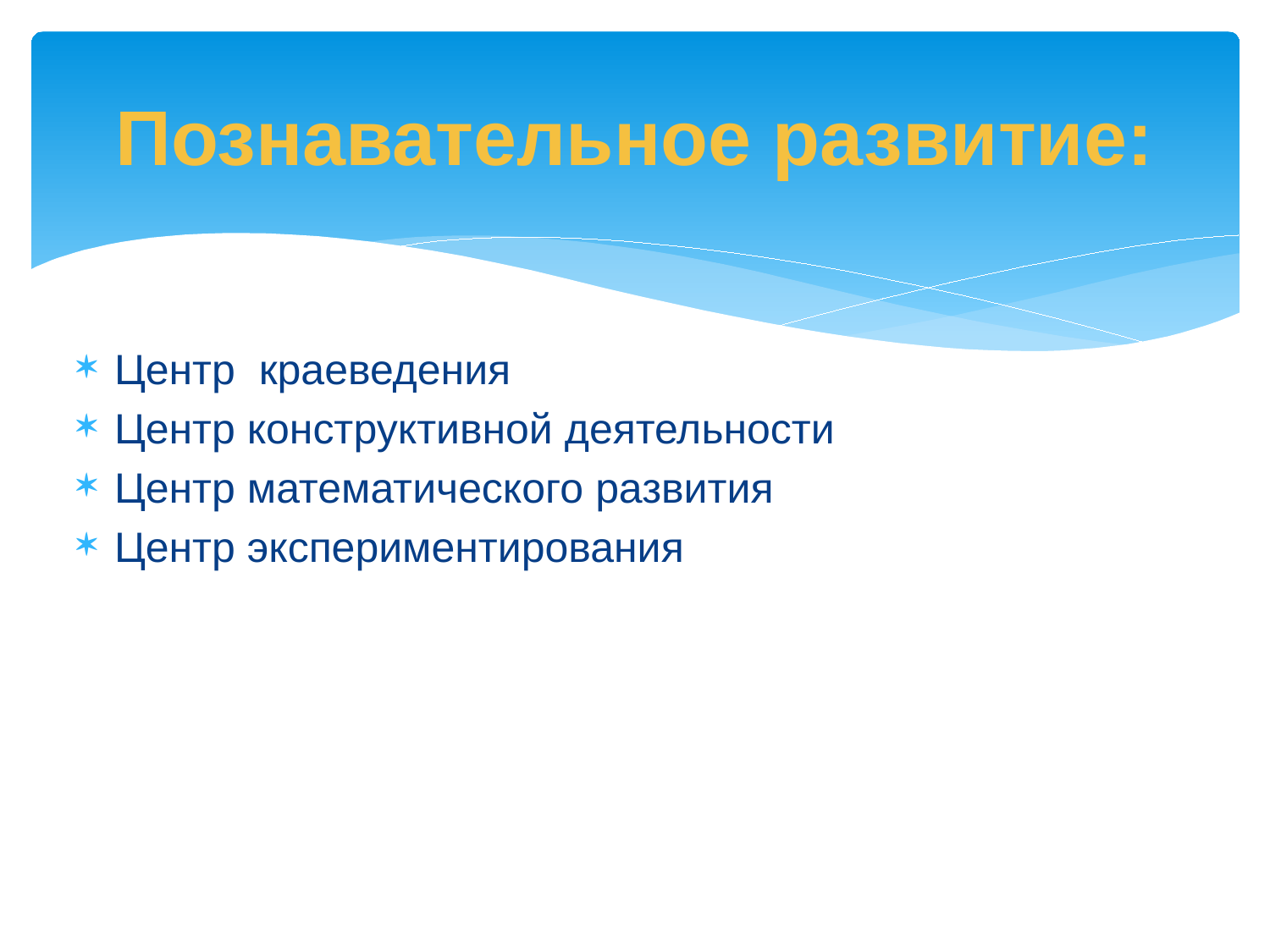

# Познавательное развитие:
Центр  краеведения
Центр конструктивной деятельности
Центр математического развития
Центр экспериментирования